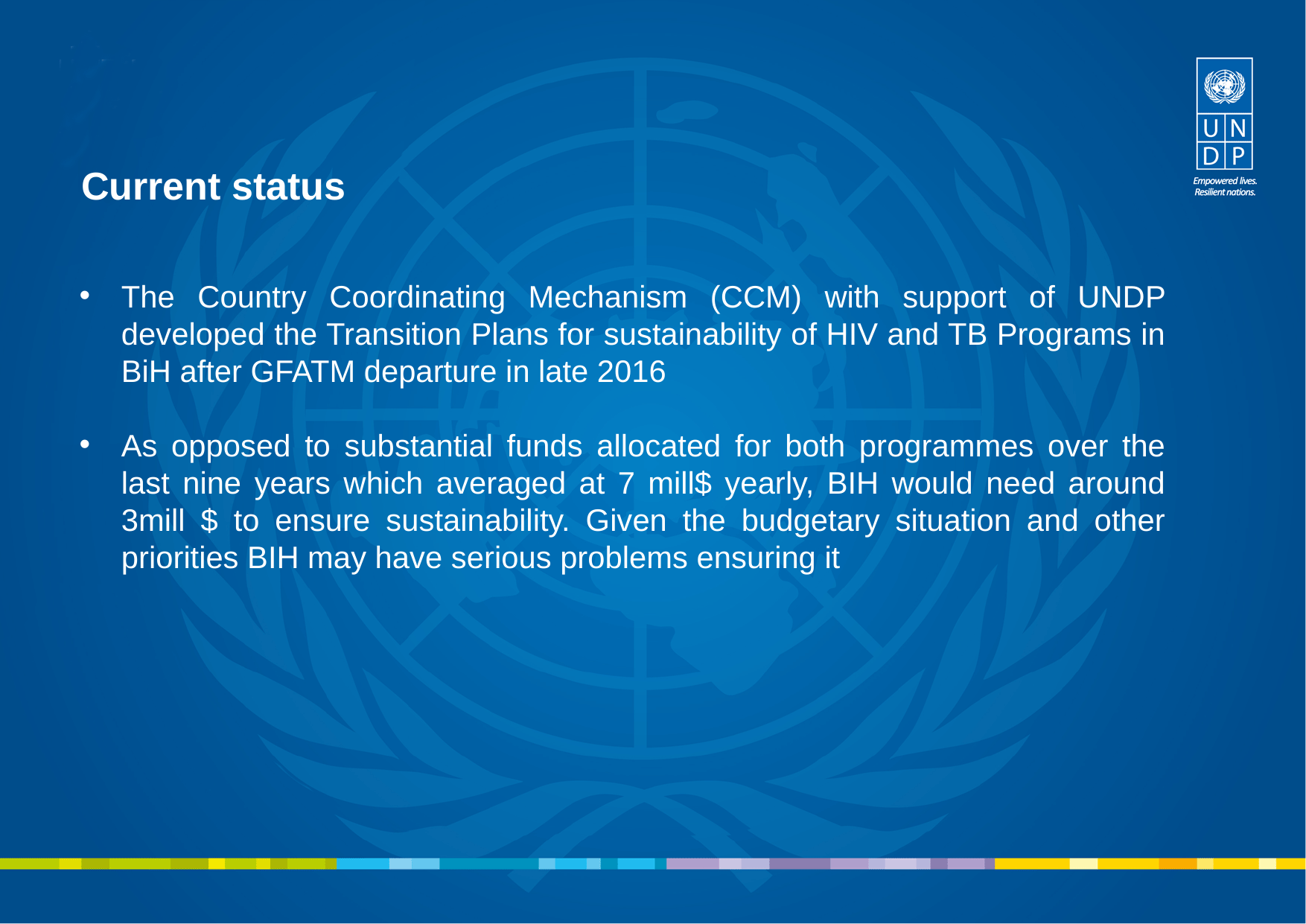

Current status
The Country Coordinating Mechanism (CCM) with support of UNDP developed the Transition Plans for sustainability of HIV and TB Programs in BiH after GFATM departure in late 2016

As opposed to substantial funds allocated for both programmes over the last nine years which averaged at 7 mill$ yearly, BIH would need around 3mill $ to ensure sustainability. Given the budgetary situation and other priorities BIH may have serious problems ensuring it